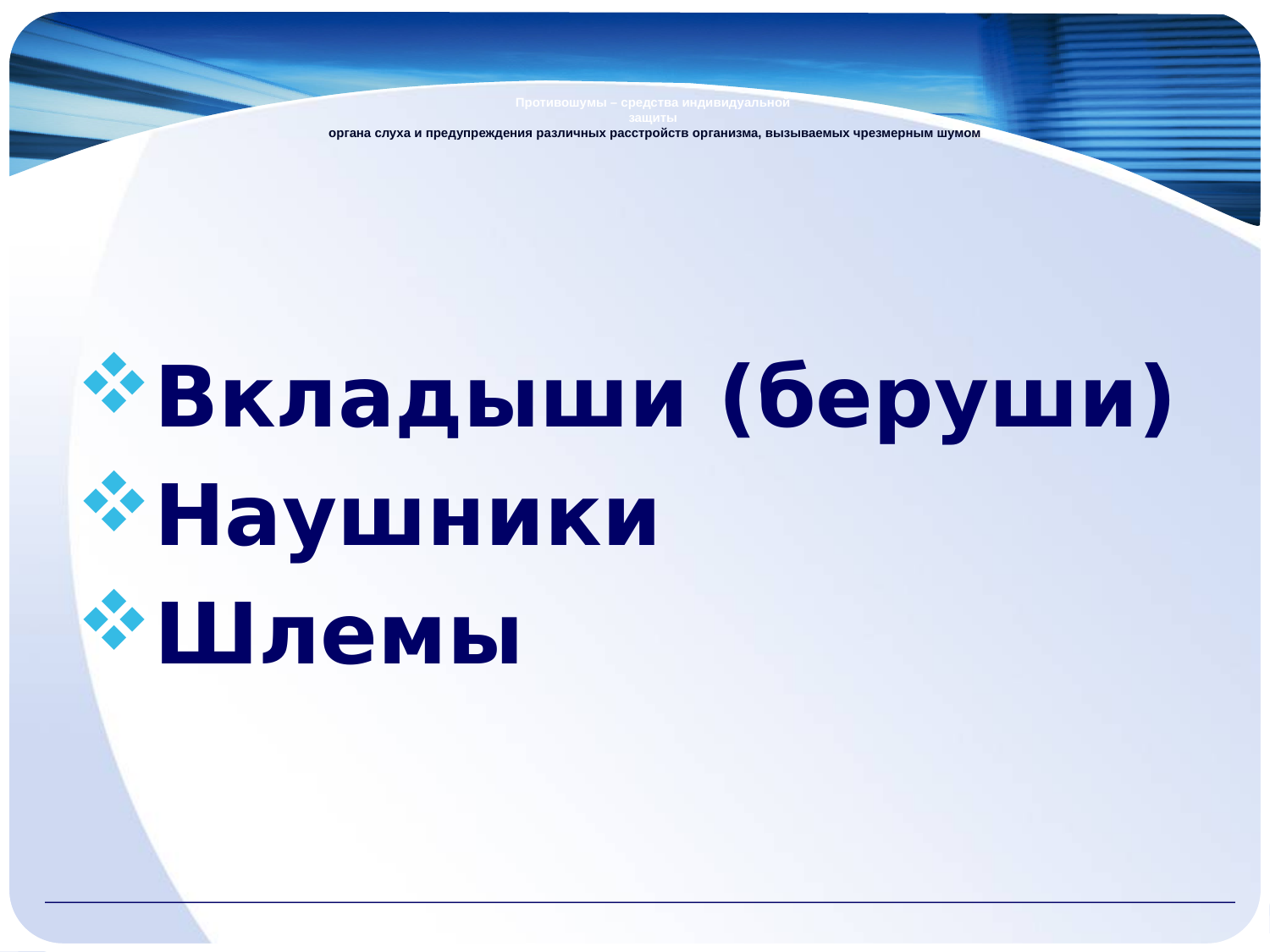

# Противошумы – средства индивидуальной защиты органа слуха и предупреждения различных расстройств организма, вызываемых чрезмерным шумом

Вкладыши (беруши)
Наушники
Шлемы